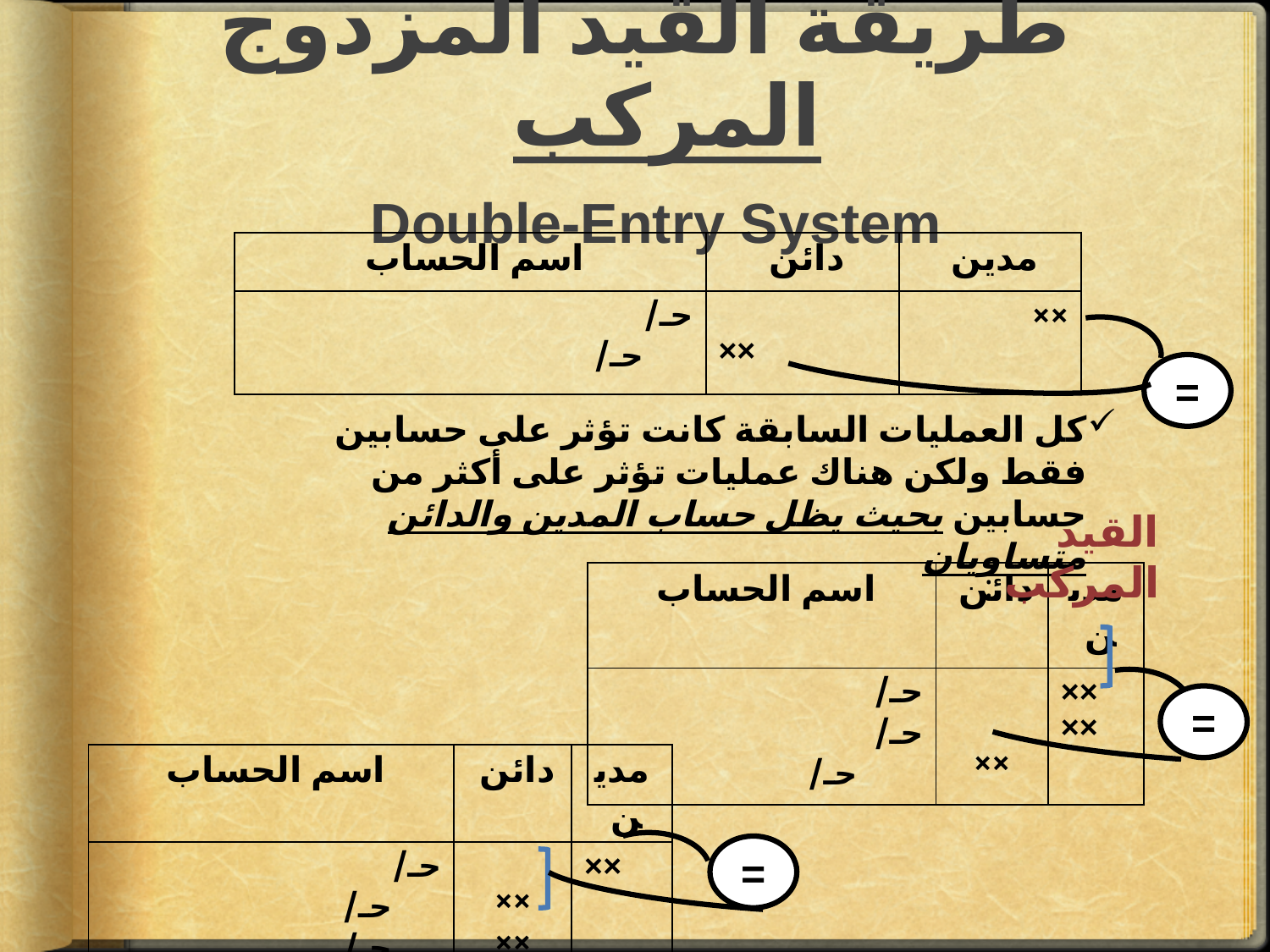

# طريقة القيد المزدوج المركب Double-Entry System
| اسم الحساب | دائن | مدين |
| --- | --- | --- |
| حـ/ حـ/ | ×× | ×× |

=
كل العمليات السابقة كانت تؤثر على حسابين فقط ولكن هناك عمليات تؤثر على أكثر من حسابين بحيث يظل حساب المدين والدائن متساويان
القيد المركب :
| اسم الحساب | دائن | مدين |
| --- | --- | --- |
| حـ/ حـ/ حـ/ | ×× | ×× ×× |

=

| اسم الحساب | دائن | مدين |
| --- | --- | --- |
| حـ/ حـ/ حـ/ | ×× ×× | ×× |

=